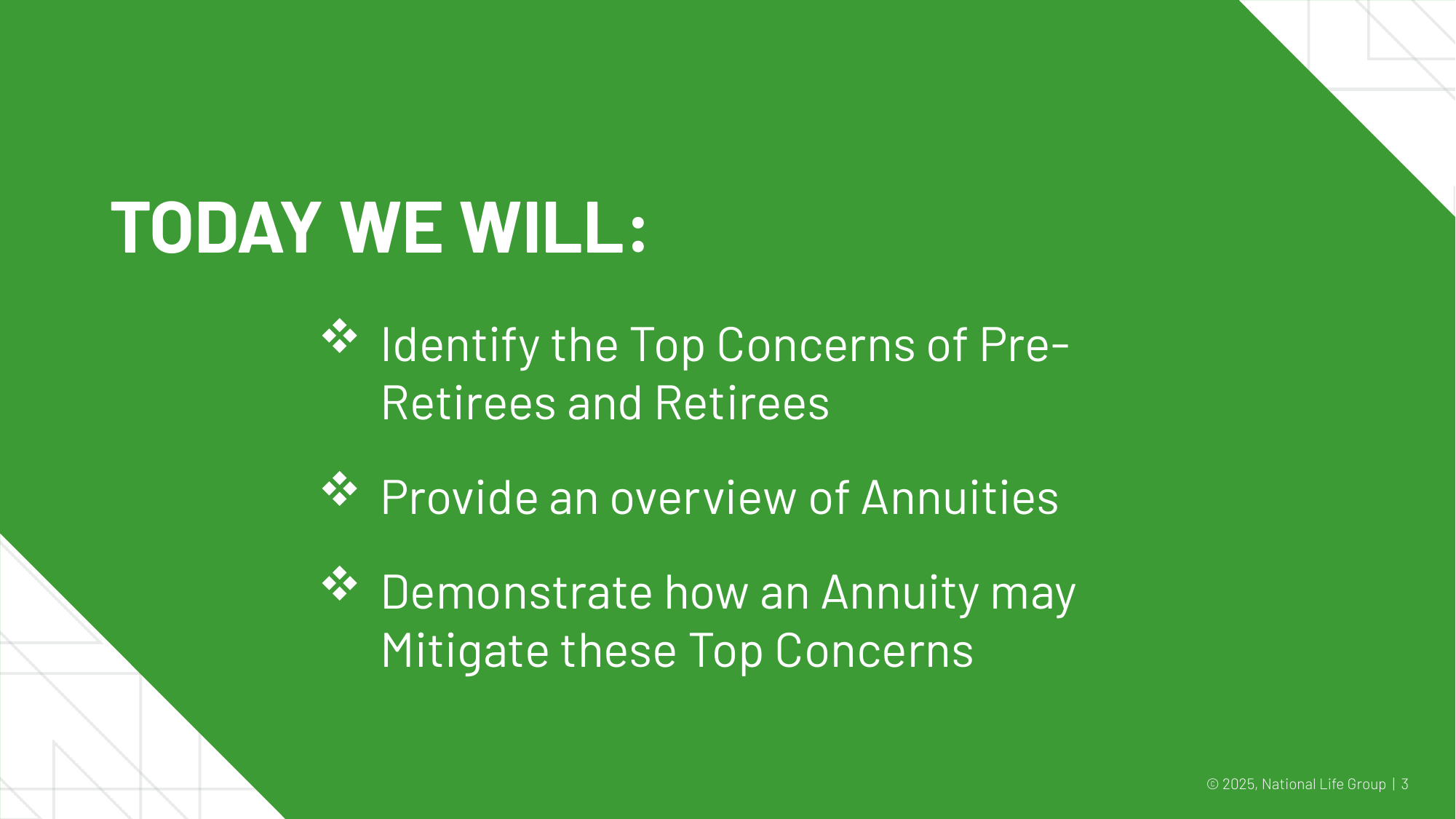

Identify the Top Concerns of Pre-Retirees and Retirees
Provide an overview of Annuities
Demonstrate how an Annuity may Mitigate these Top Concerns
© 2025, National Life Group  |  3